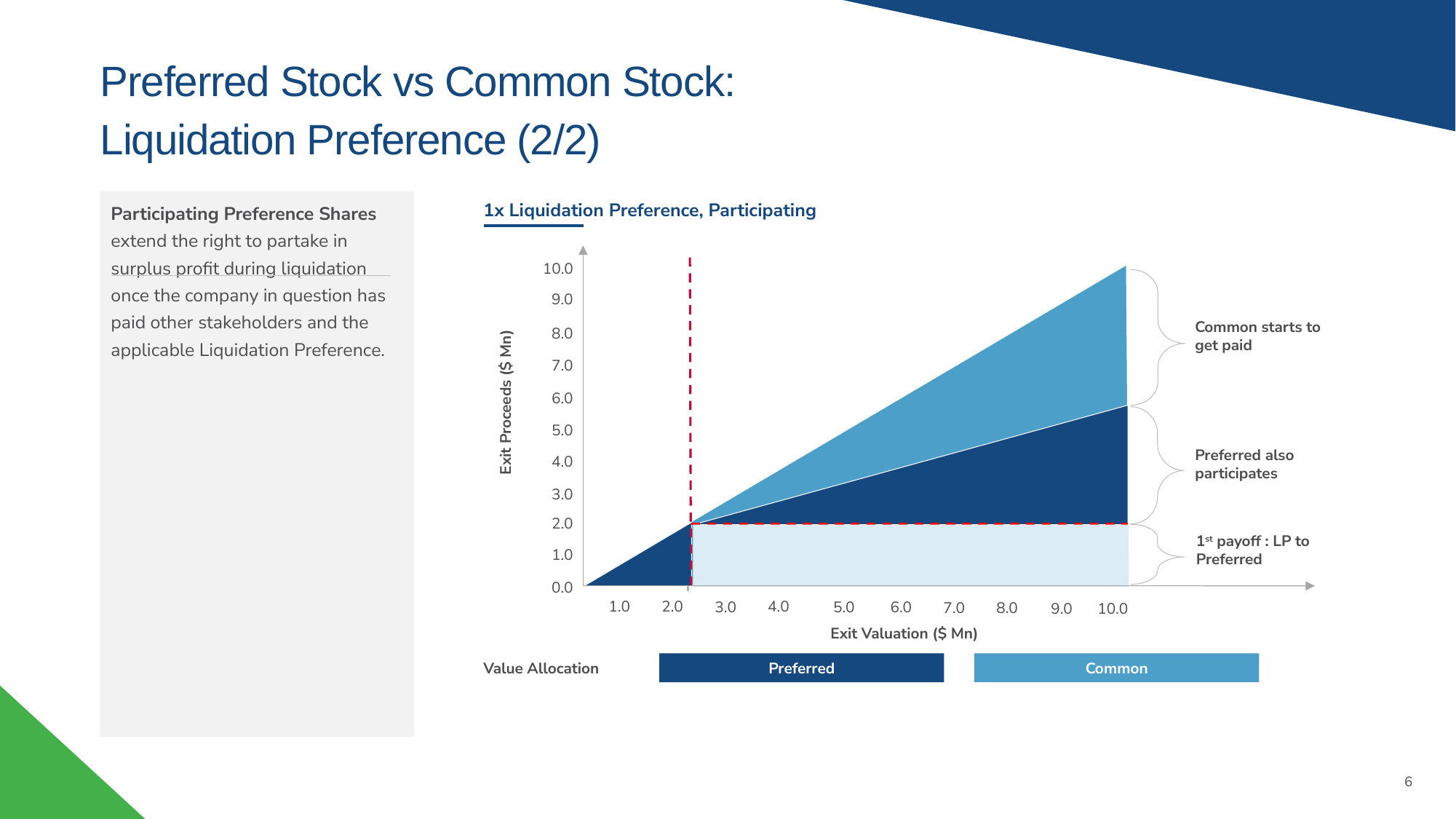

# Preferred Stock vs Common Stock: Liquidation Preference (2/2)
1x Liquidation Preference, Participating
10.0

9.0
Common starts to
get paid
8.0
7.0
6.0
Exit Proceeds ($ Mn)

5.0
Preferred also participates
4.0
3.0
2.0

1st payoff : LP to Preferred
1.0
0.0
1.0
4.0
2.0
3.0
6.0
5.0
7.0
8.0
10.0
9.0
Exit Valuation ($ Mn)
Value Allocation
Preferred
Common
Participating Preference Shares extend the right to partake in surplus profit during liquidation once the company in question has paid other stakeholders and the applicable Liquidation Preference.

6